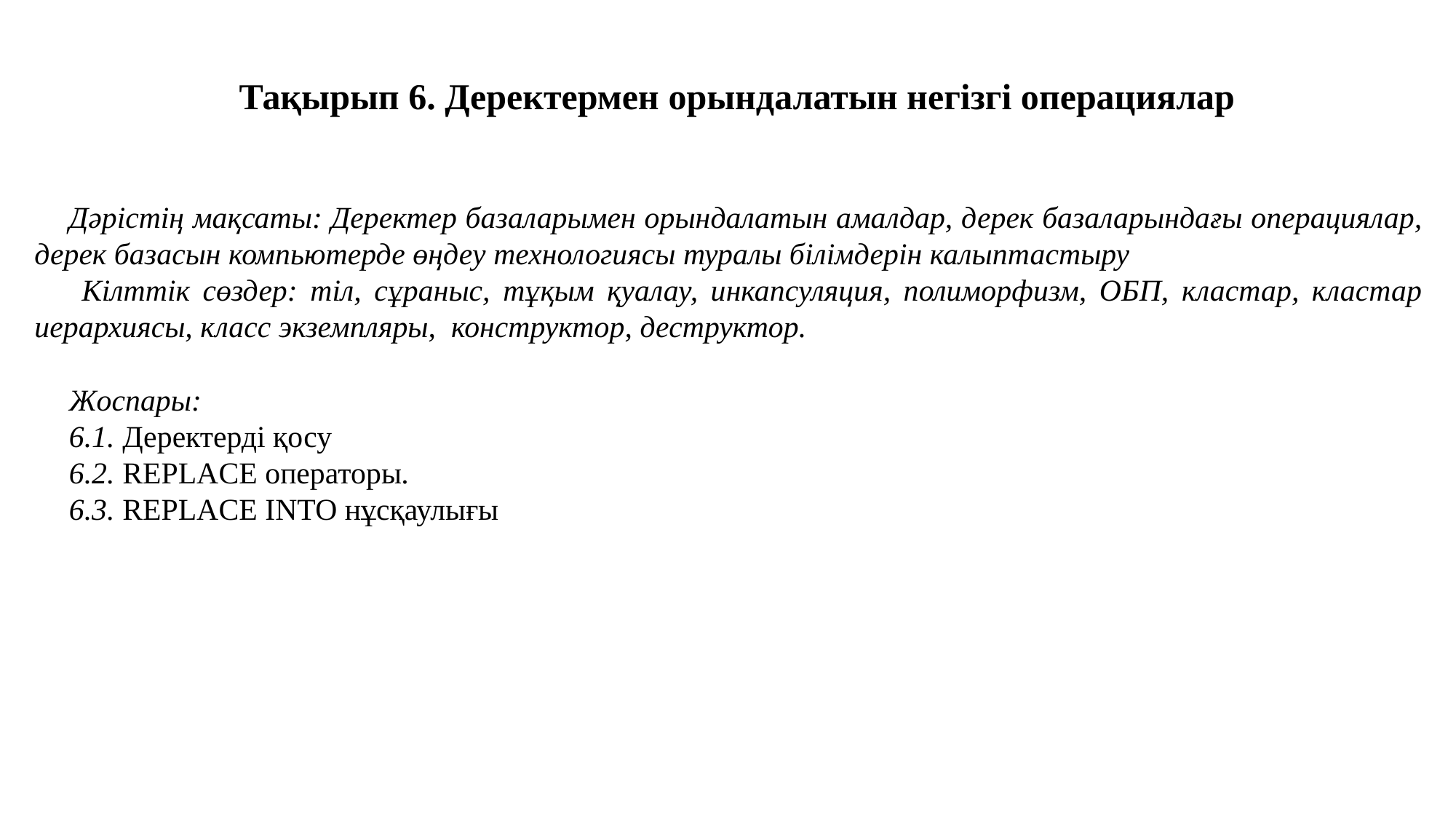

Тақырып 6. Деректермен орындалатын негізгі операциялар
Дәрістің мақсаты: Деректер базаларымен орындалатын амалдар, дерек базаларындағы операциялар, дерек базасын компьютерде өңдеу технологиясы туралы білімдерін калыптастыру
 Кілттік сөздер: тіл, сұраныс, тұқым қуалау, инкапсуляция, полиморфизм, ОБП, кластар, кластар иерархиясы, класс экземпляры,  конструктор, деструктор.

Жоспары:
6.1. Деректерді қосу
6.2. REPLACE операторы.
6.3. REPLACE INTO нұсқаулығы